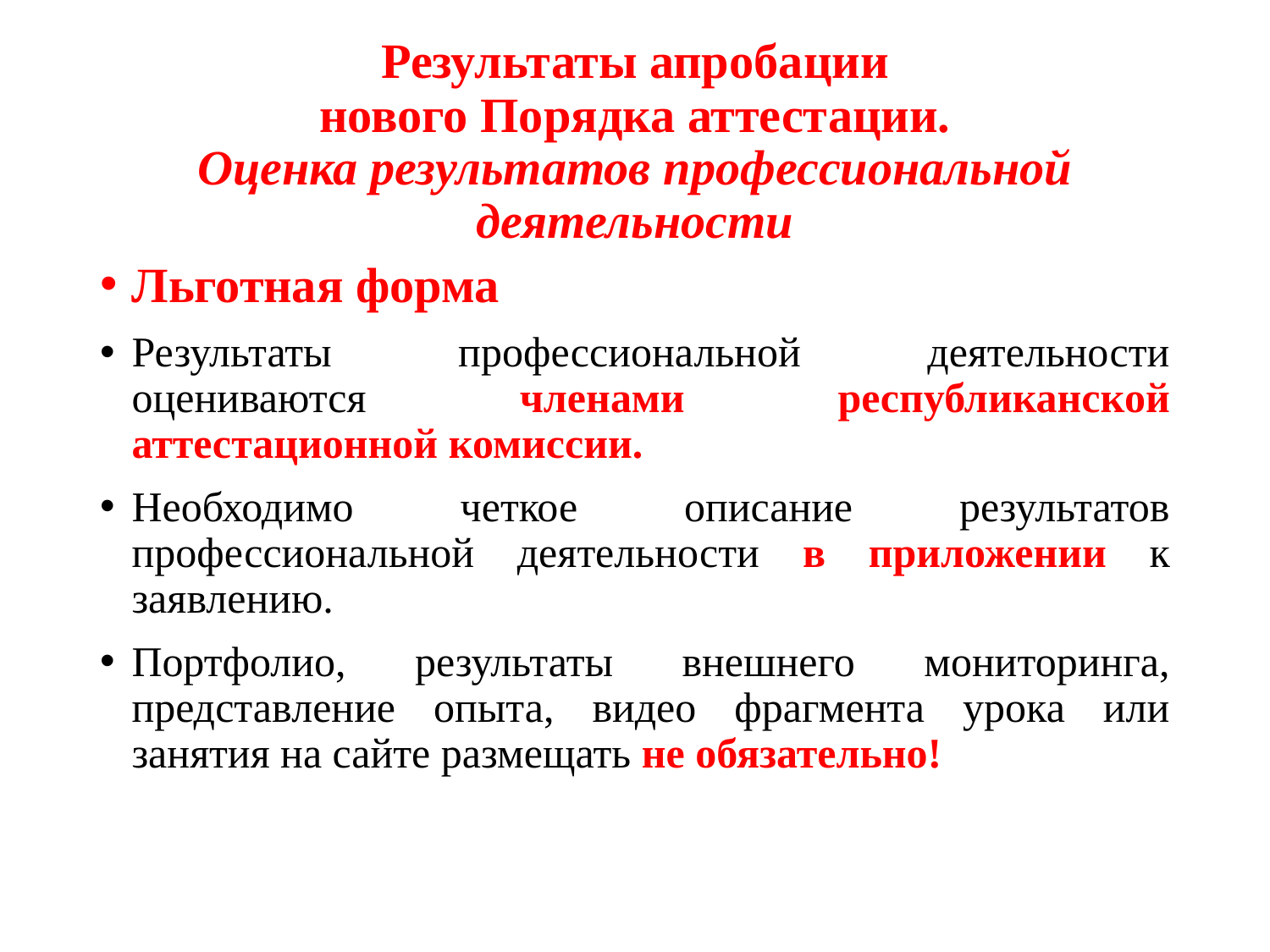

# Результаты апробации нового Порядка аттестации. Оценка результатов профессиональной деятельности
Льготная форма
Результаты профессиональной деятельности оцениваются членами республиканской аттестационной комиссии.
Необходимо четкое описание результатов профессиональной деятельности в приложении к заявлению.
Портфолио, результаты внешнего мониторинга, представление опыта, видео фрагмента урока или занятия на сайте размещать не обязательно!